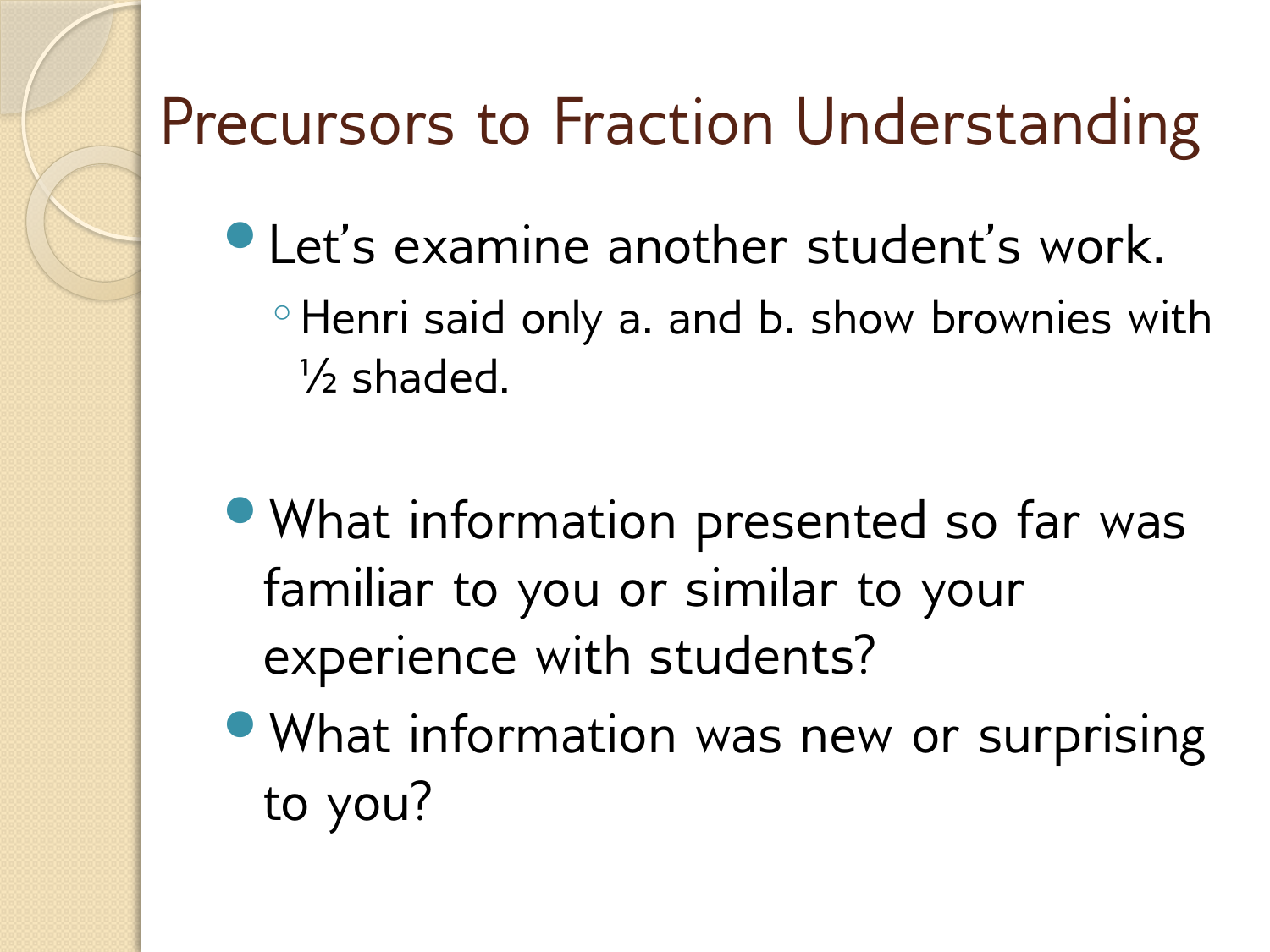

# Precursors to Fraction Understanding
Let’s examine another student’s work.
Henri said only a. and b. show brownies with ½ shaded.

What information presented so far was familiar to you or similar to your experience with students?
What information was new or surprising to you?